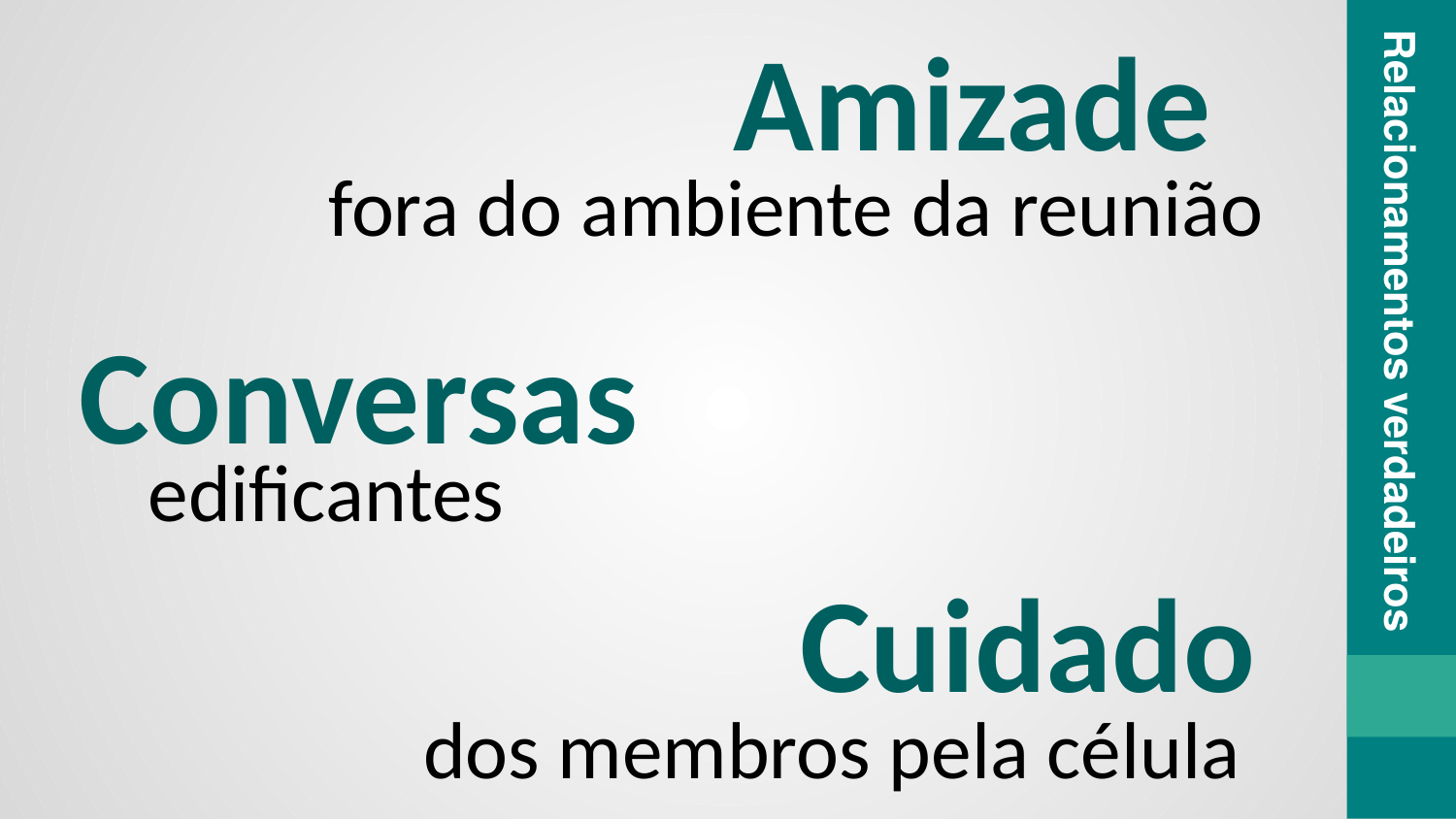

Amizade
fora do ambiente da reunião
Conversas
Relacionamentos verdadeiros
edificantes
Cuidado
dos membros pela célula